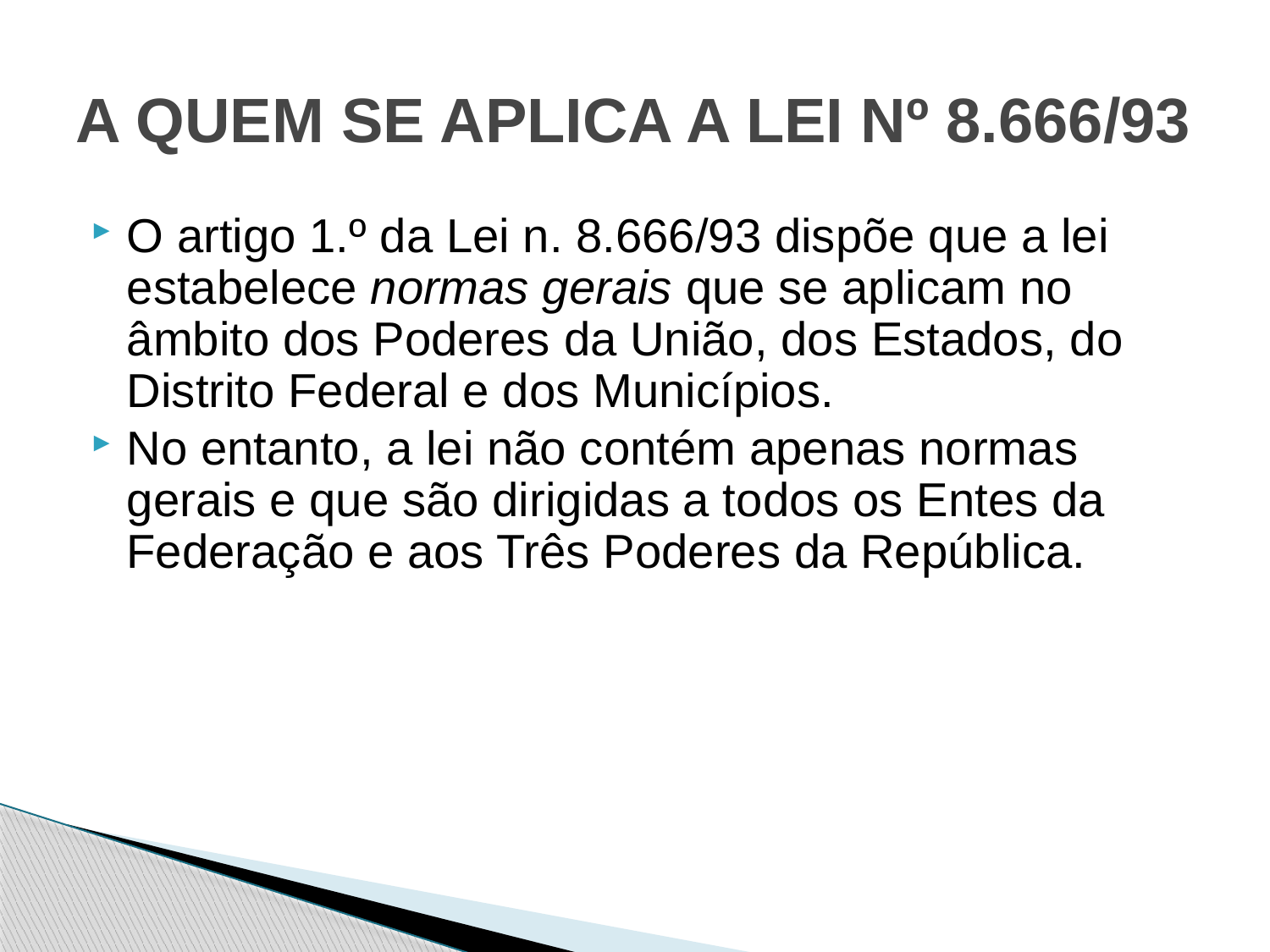

# A QUEM SE APLICA A LEI Nº 8.666/93
O artigo 1.º da Lei n. 8.666/93 dispõe que a lei estabelece normas gerais que se aplicam no âmbito dos Poderes da União, dos Estados, do Distrito Federal e dos Municípios.
No entanto, a lei não contém apenas normas gerais e que são dirigidas a todos os Entes da Federação e aos Três Poderes da República.